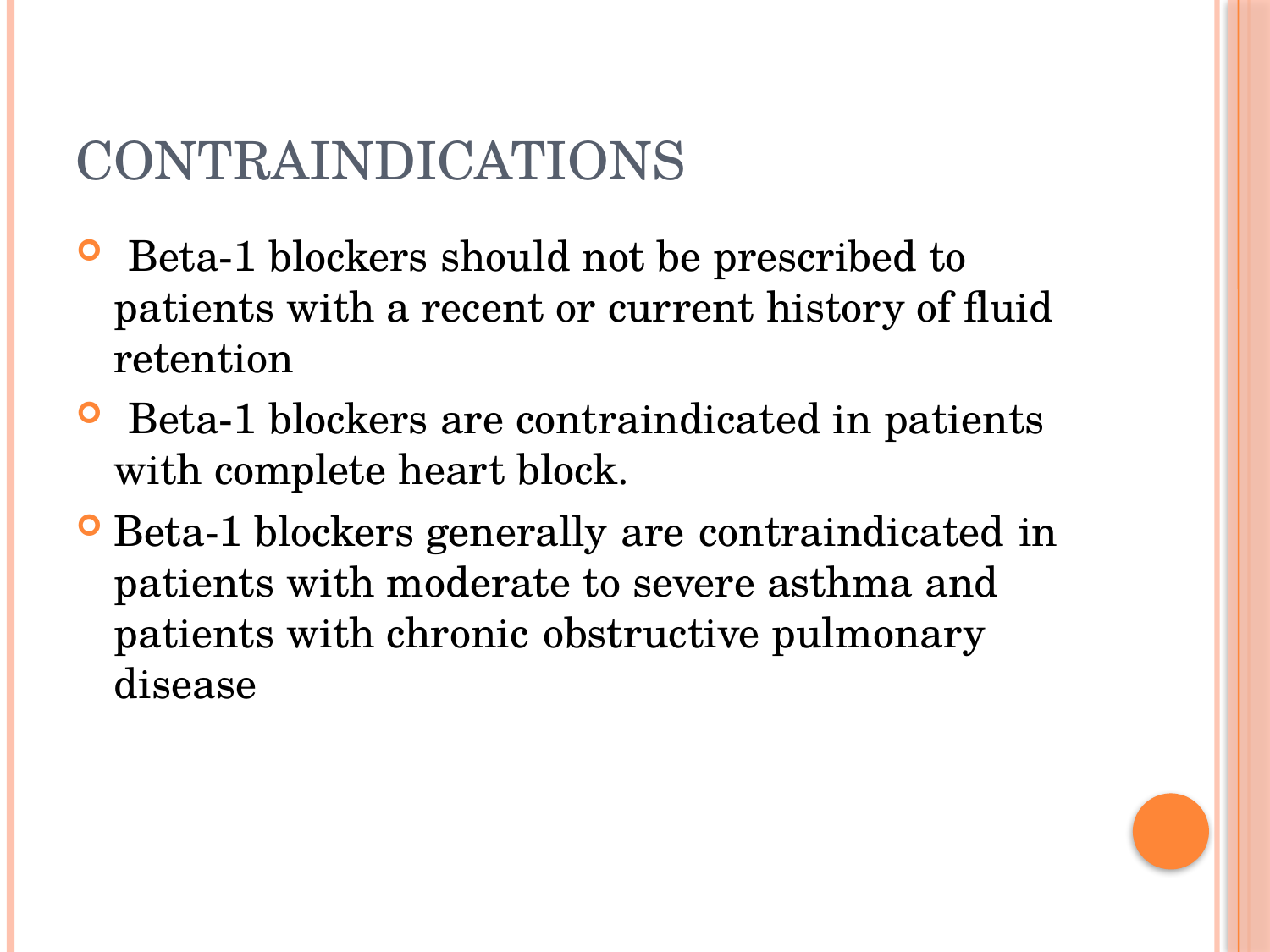

# CONTRAINDICATIONS
 Beta-1 blockers should not be prescribed to patients with a recent or current history of fluid retention
 Beta-1 blockers are contraindicated in patients with complete heart block.
Beta-1 blockers generally are contraindicated in patients with moderate to severe asthma and patients with chronic obstructive pulmonary disease